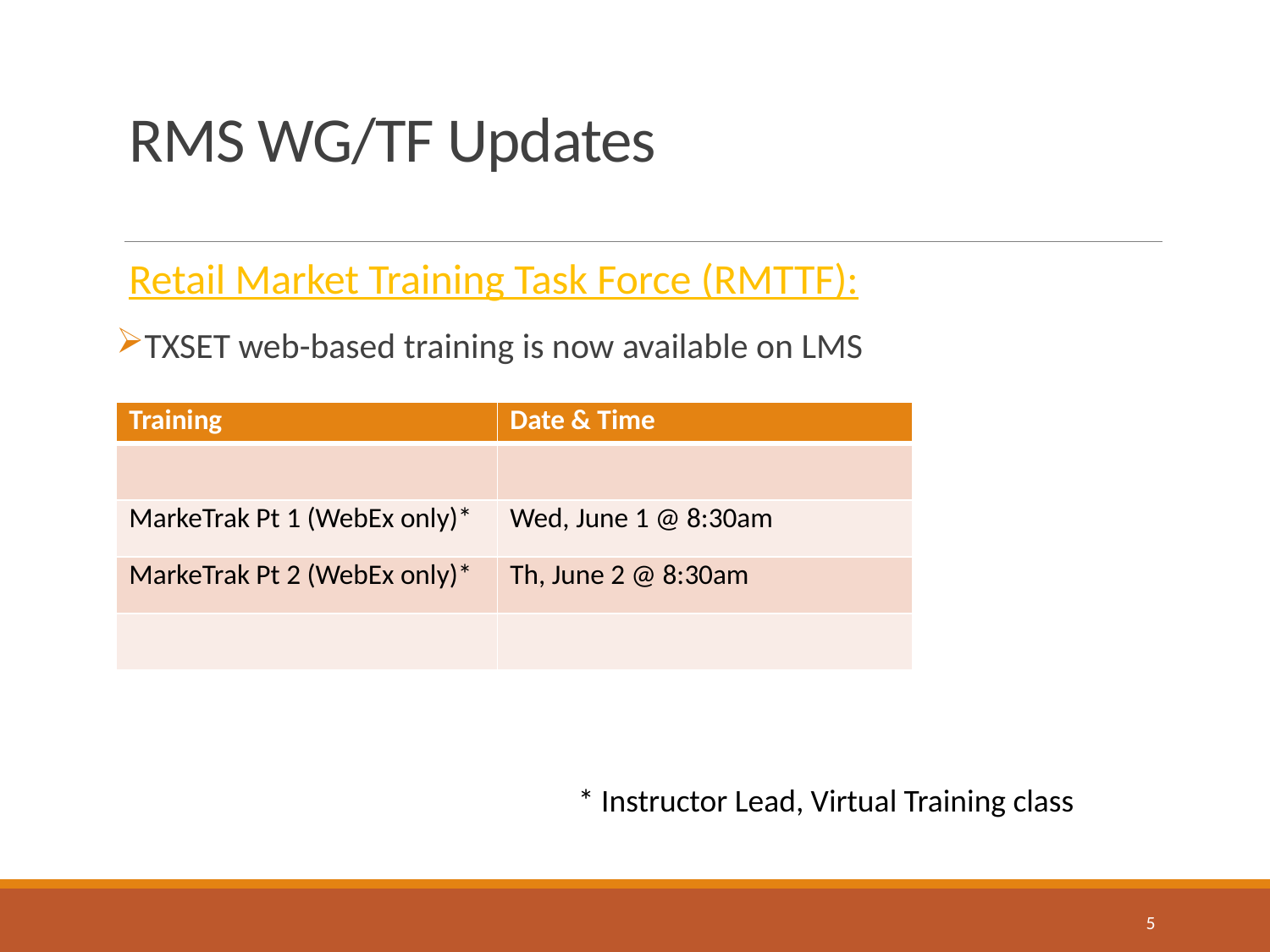

RMS WG/TF Updates
Retail Market Training Task Force (RMTTF):
TXSET web-based training is now available on LMS

| Training | Date & Time |
| --- | --- |
|  |  |
| MarkeTrak Pt 1 (WebEx only)\* | Wed, June 1 @ 8:30am |
| MarkeTrak Pt 2 (WebEx only)\* | Th, June 2 @ 8:30am |
|  |  |
* Instructor Lead, Virtual Training class
5